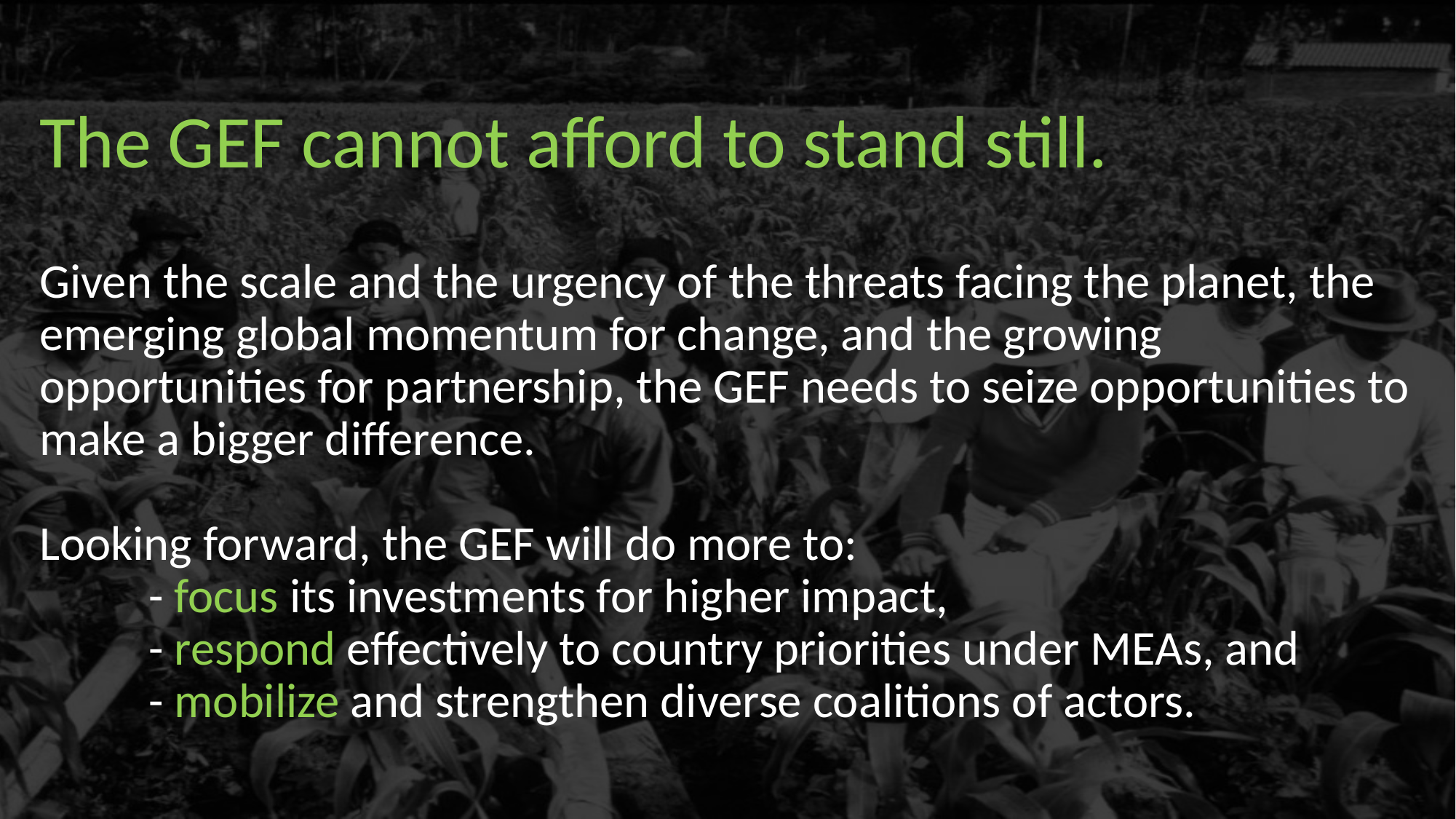

# The GEF cannot afford to stand still. Given the scale and the urgency of the threats facing the planet, the emerging global momentum for change, and the growing opportunities for partnership, the GEF needs to seize opportunities to make a bigger difference. Looking forward, the GEF will do more to: - focus its investments for higher impact, - respond effectively to country priorities under MEAs, and - mobilize and strengthen diverse coalitions of actors.